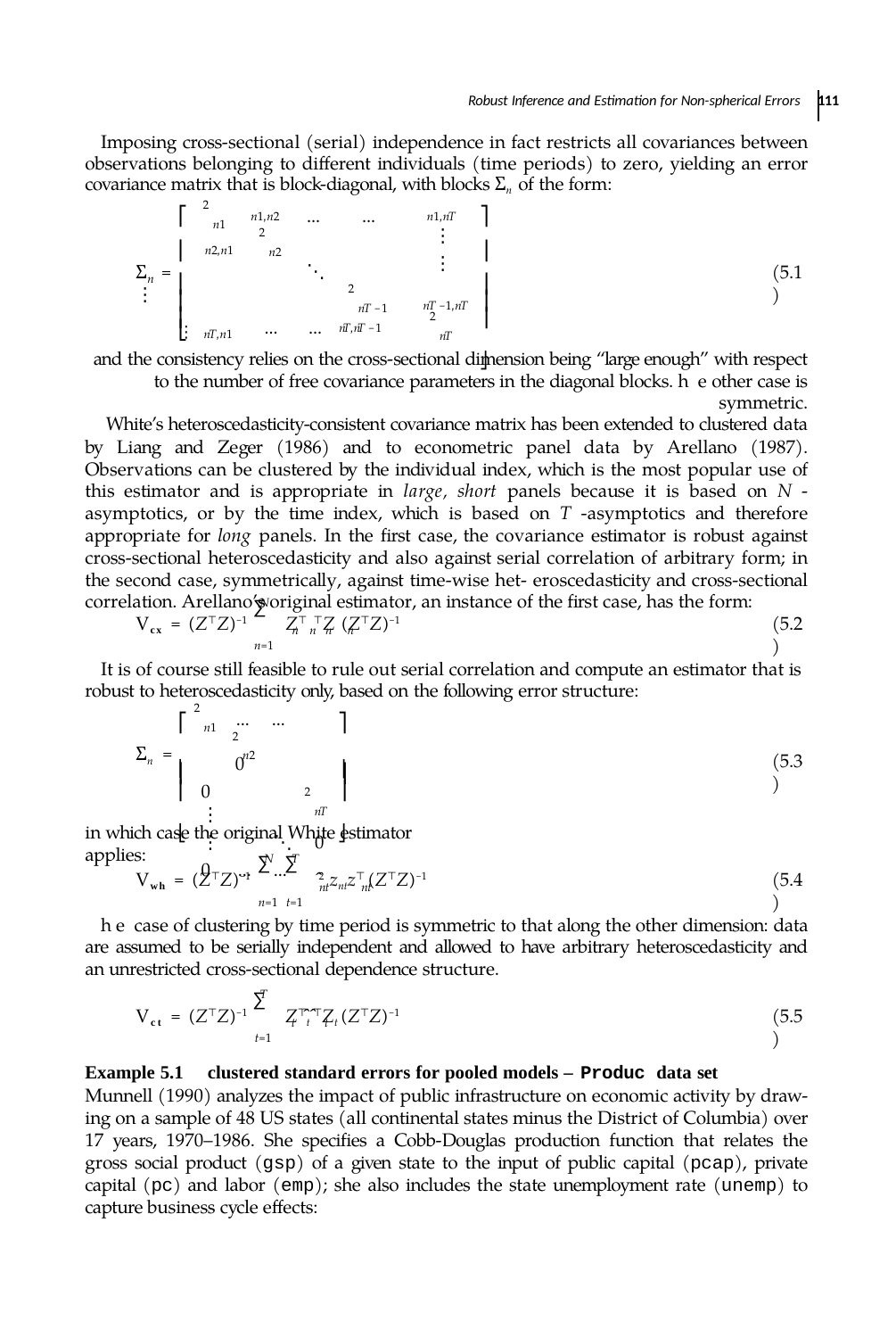

Robust Inference and Estimation for Non-spherical Errors  111

Imposing cross-sectional (serial) independence in fact restricts all covariances between observations belonging to different individuals (time periods) to zero, yielding an error covariance matrix that is block-diagonal, with blocks Σn of the form:

2
⎤
⎡
…	…
n1,n2
n1,nT
⋮
⋮
n1
2

⎥
⎢
n2,n1
n2
⋱
(5.1)
Σ =	⋮
n
⎥
⎢
2

⎥
⎢	⋮
nT −1,nT
nT −1
⎥⎦
⎢
2
	…	…
⎣
nT,nT −1
nT,n1
nT
and the consistency relies on the cross-sectional dimension being “large enough” with respect to the number of free covariance parameters in the diagonal blocks. he other case is symmetric.
White’s heteroscedasticity-consistent covariance matrix has been extended to clustered data
by Liang and Zeger (1986) and to econometric panel data by Arellano (1987). Observations can be clustered by the individual index, which is the most popular use of this estimator and is appropriate in large, short panels because it is based on N -asymptotics, or by the time index, which is based on T -asymptotics and therefore appropriate for long panels. In the ﬁrst case, the covariance estimator is robust against cross-sectional heteroscedasticity and also against serial correlation of arbitrary form; in the second case, symmetrically, against time-wise het- eroscedasticity and cross-sectional correlation. Arellano’s original estimator, an instance of the ﬁrst case, has the form:
N
∑
Vcx = (Z⊤Z)−1	Z⊤ ⊤Z (Z⊤Z)−1
(5.2)
n n n  n
n=1
It is of course still feasible to rule out serial correlation and compute an estimator that is robust to heteroscedasticity only, based on the following error structure:
2
…  …	0
0	⋮
⋮	⋱	0
0	…  …
⎤⎥
⎡⎢
n1
2
n2
Σn =
⎢
(5.3)
⎥
⎢⎣
⎥⎦
2
nT
in which case the original White estimator applies:
N  T
∑ ∑
(5.4)
Vwh = (Z⊤Z)−1	̂2 zntz⊤ (Z⊤Z)−1
nt	nt
n=1 t=1
he case of clustering by time period is symmetric to that along the other dimension: data are assumed to be serially independent and allowed to have arbitrary heteroscedasticity and an unrestricted cross-sectional dependence structure.
T
∑
(5.5)
Vct = (Z⊤Z)−1	Z⊤̂t ̂⊤Zt (Z⊤Z)−1
t	t
t=1

Example 5.1  clustered standard errors for pooled models – Produc data set
Munnell (1990) analyzes the impact of public infrastructure on economic activity by draw- ing on a sample of 48 US states (all continental states minus the District of Columbia) over 17 years, 1970–1986. She speciﬁes a Cobb-Douglas production function that relates the gross social product (gsp) of a given state to the input of public capital (pcap), private capital (pc) and labor (emp); she also includes the state unemployment rate (unemp) to capture business cycle effects: